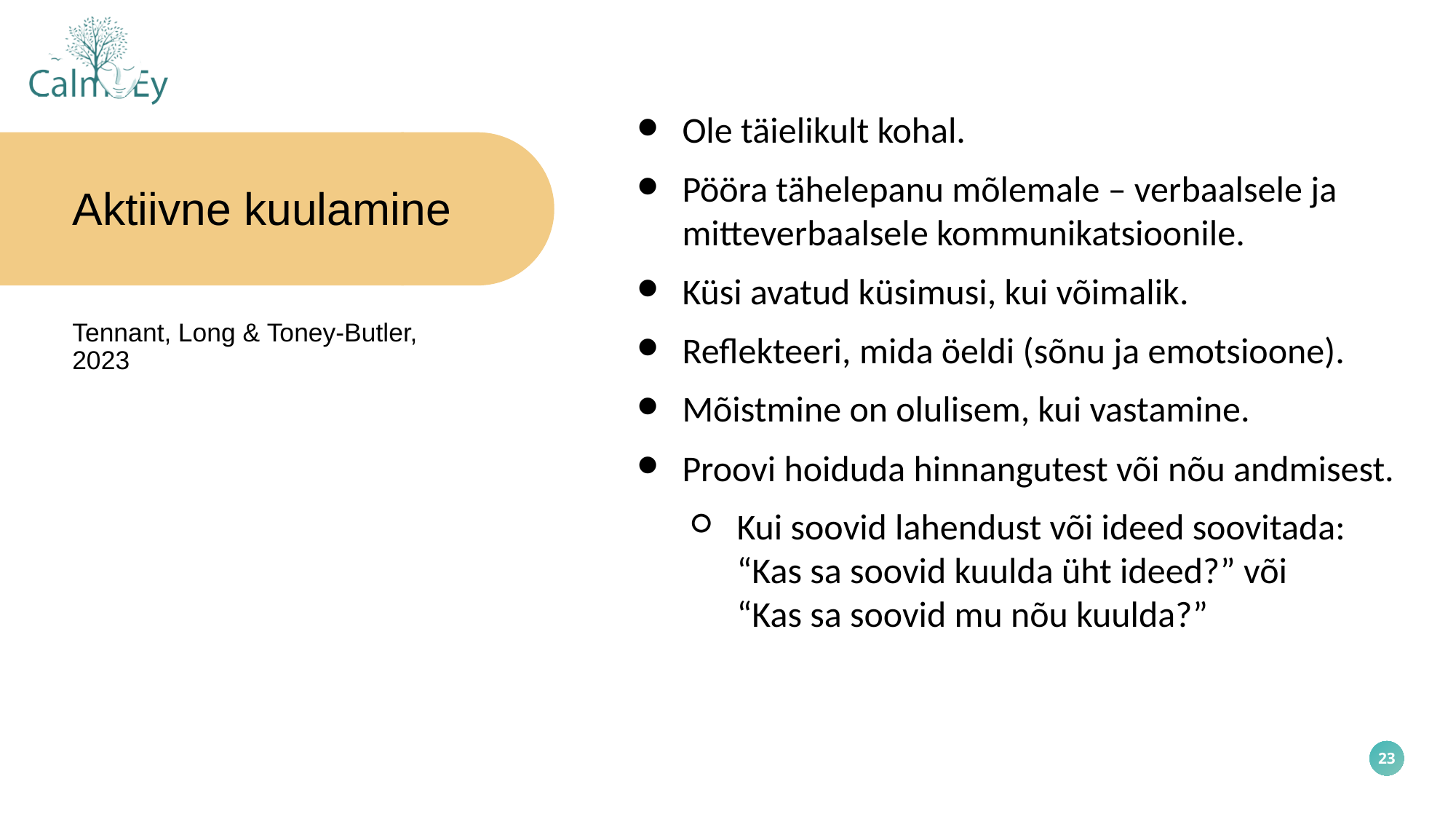

Ole täielikult kohal.
Pööra tähelepanu mõlemale – verbaalsele ja mitteverbaalsele kommunikatsioonile.
Küsi avatud küsimusi, kui võimalik.
Reflekteeri, mida öeldi (sõnu ja emotsioone).
Mõistmine on olulisem, kui vastamine.
Proovi hoiduda hinnangutest või nõu andmisest.
Kui soovid lahendust või ideed soovitada: “Kas sa soovid kuulda üht ideed?” või
“Kas sa soovid mu nõu kuulda?”

Aktiivne kuulamine
Tennant, Long & Toney-Butler, 2023